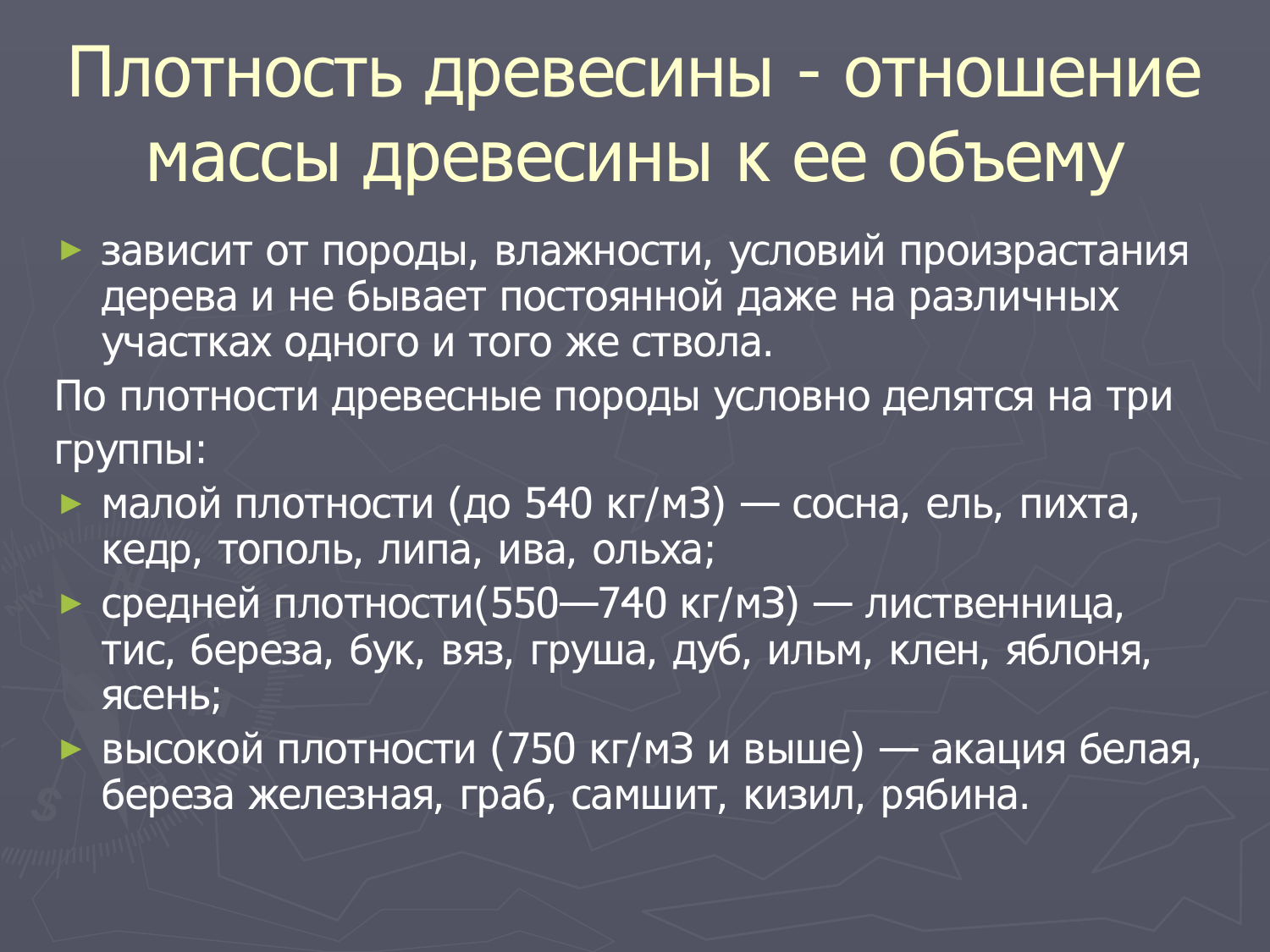

# Плотность древесины - отношение массы древесины к ее объему
зависит от породы, влажности, условий произрастания дерева и не бывает постоянной даже на различных участках одного и того же ствола.
По плотности древесные породы условно делятся на три
группы:
малой плотности (до 540 кг/м3) — сосна, ель, пихта, кедр, тополь, липа, ива, ольха;
средней плотности(550—740 кг/мЗ) — лиственница, тис, береза, бук, вяз, груша, дуб, ильм, клен, яблоня, ясень;
высокой плотности (750 кг/мЗ и выше) — акация белая, береза железная, граб, самшит, кизил, рябина.